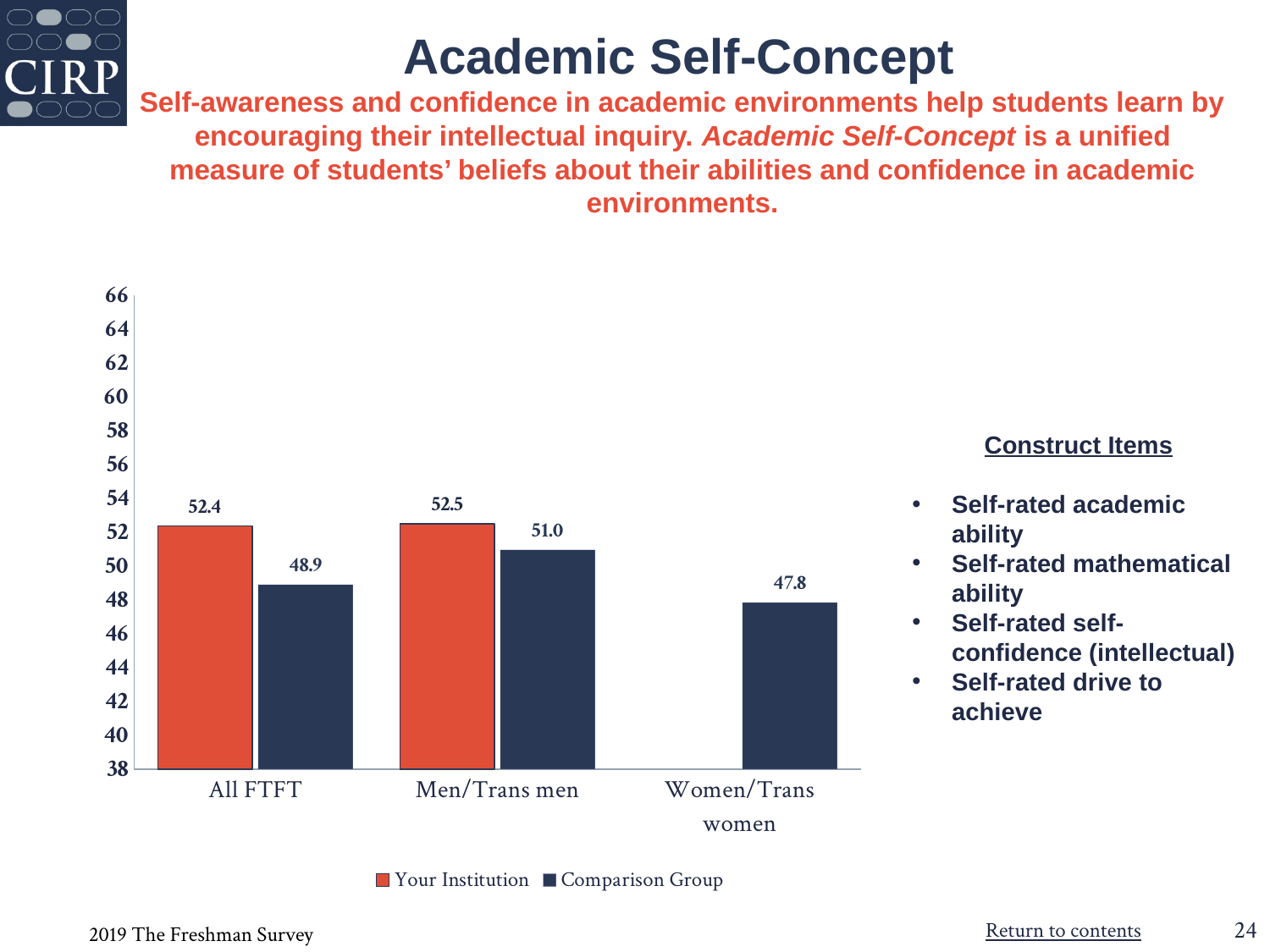

Academic Self-Concept
Self-awareness and confidence in academic environments help students learn by encouraging their intellectual inquiry. Academic Self-Concept is a unified measure of students’ beliefs about their abilities and confidence in academic environments.

### Chart: High Pluralistic Orientation

| Category |
|---|

### Chart

| Category | Your Institution | Comparison Group |
|---|---|---|
| All FTFT | 52.38 | 48.91 |
| Men/Trans men | 52.51 | 50.97 |
| Women/Trans women | 0.0 | 47.84 |
Construct Items

Self-rated academic ability
Self-rated mathematical ability
Self-rated self-confidence (intellectual)
Self-rated drive to achieve

2019 The Freshman Survey
Return to contents
24